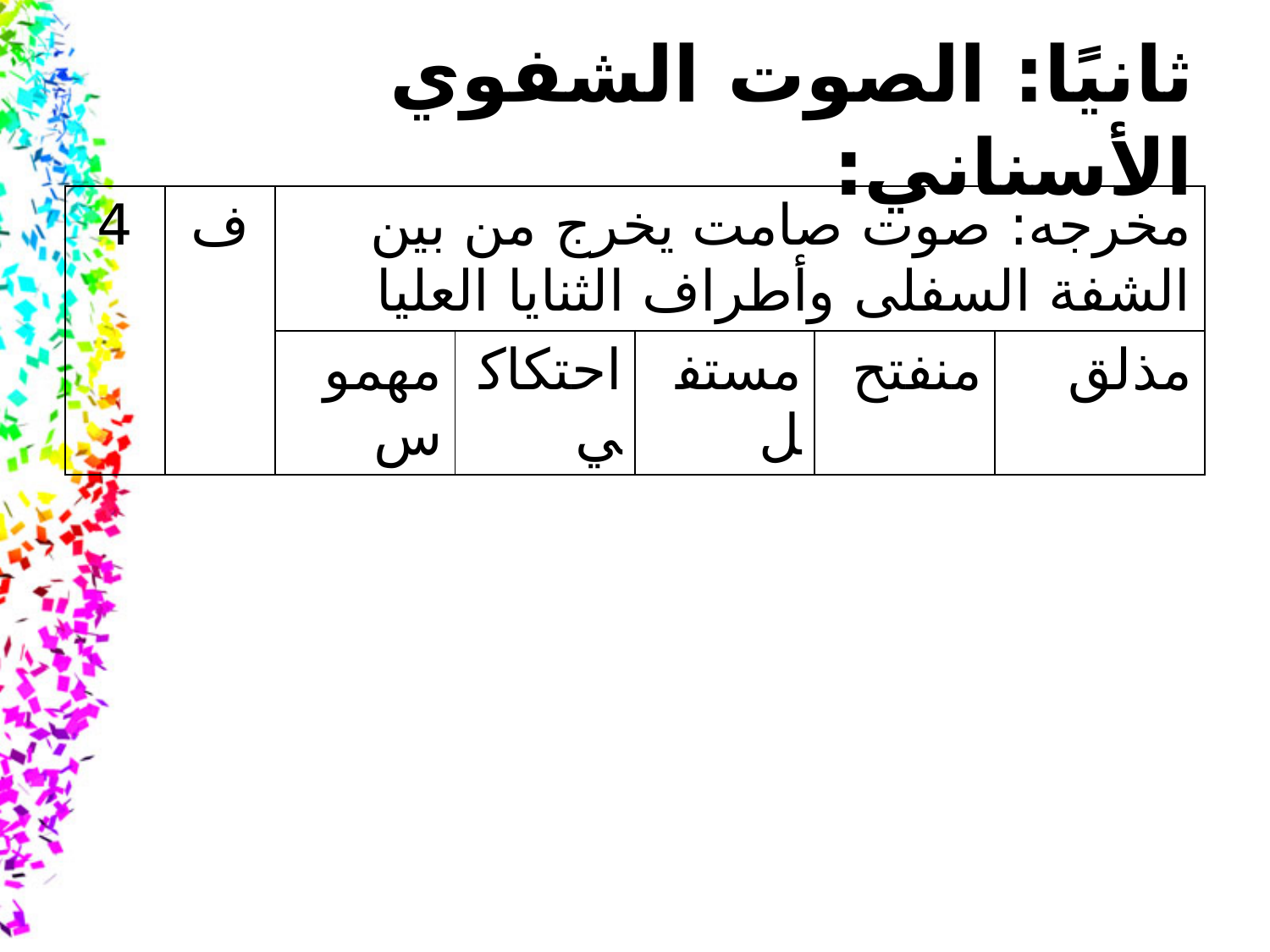

# ثانيًا: الصوت الشفوي الأسناني:
| 4 | ف | مخرجه: صوت صامت يخرج من بين الشفة السفلى وأطراف الثنايا العليا |  |  |  |  |
| --- | --- | --- | --- | --- | --- | --- |
|  |  | مهموس | احتكاكي | مستفل | منفتح | مذلق |